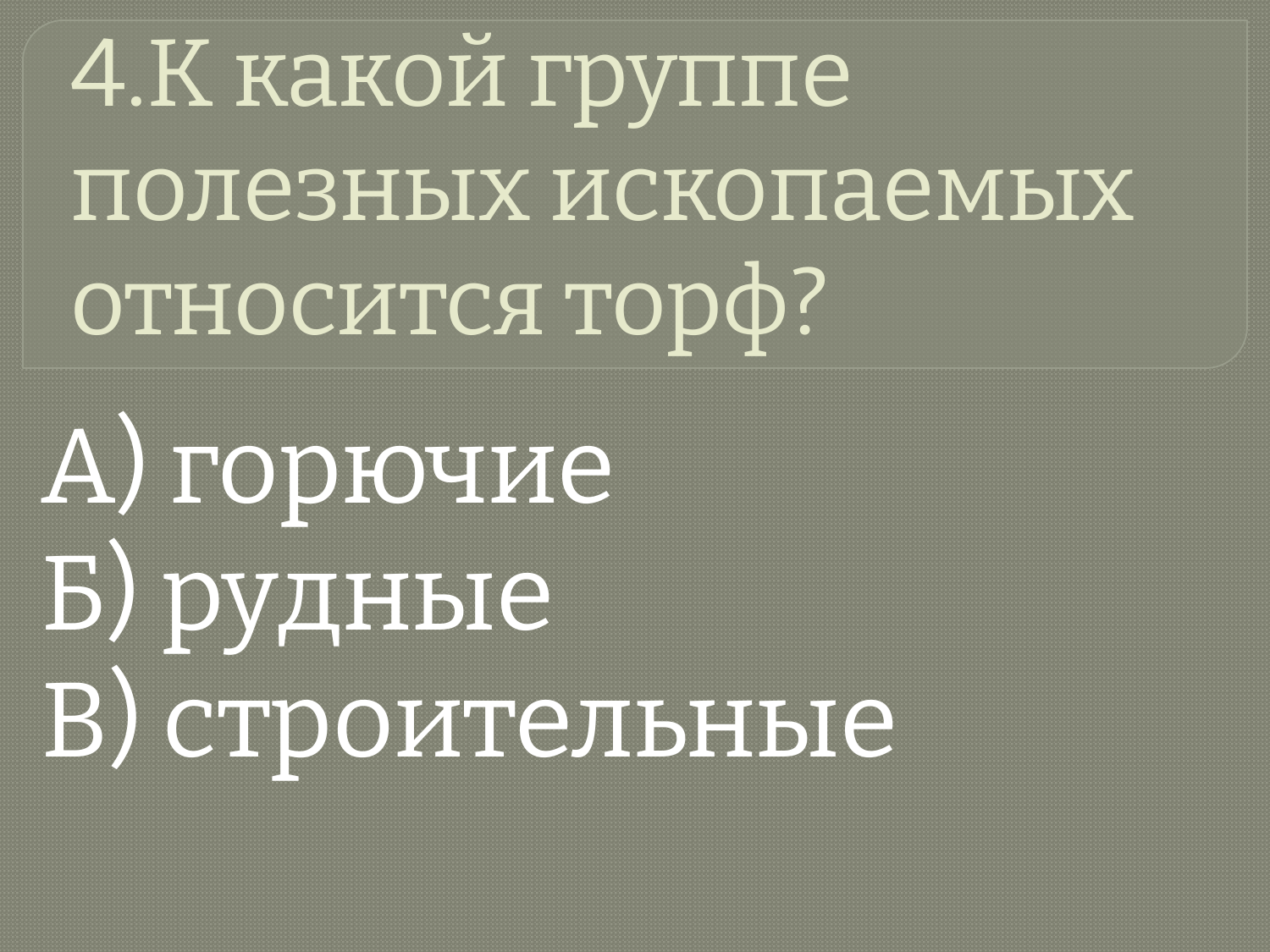

# 4.К какой группе полезных ископаемых относится торф?
А) горючие
Б) рудные
В) строительные